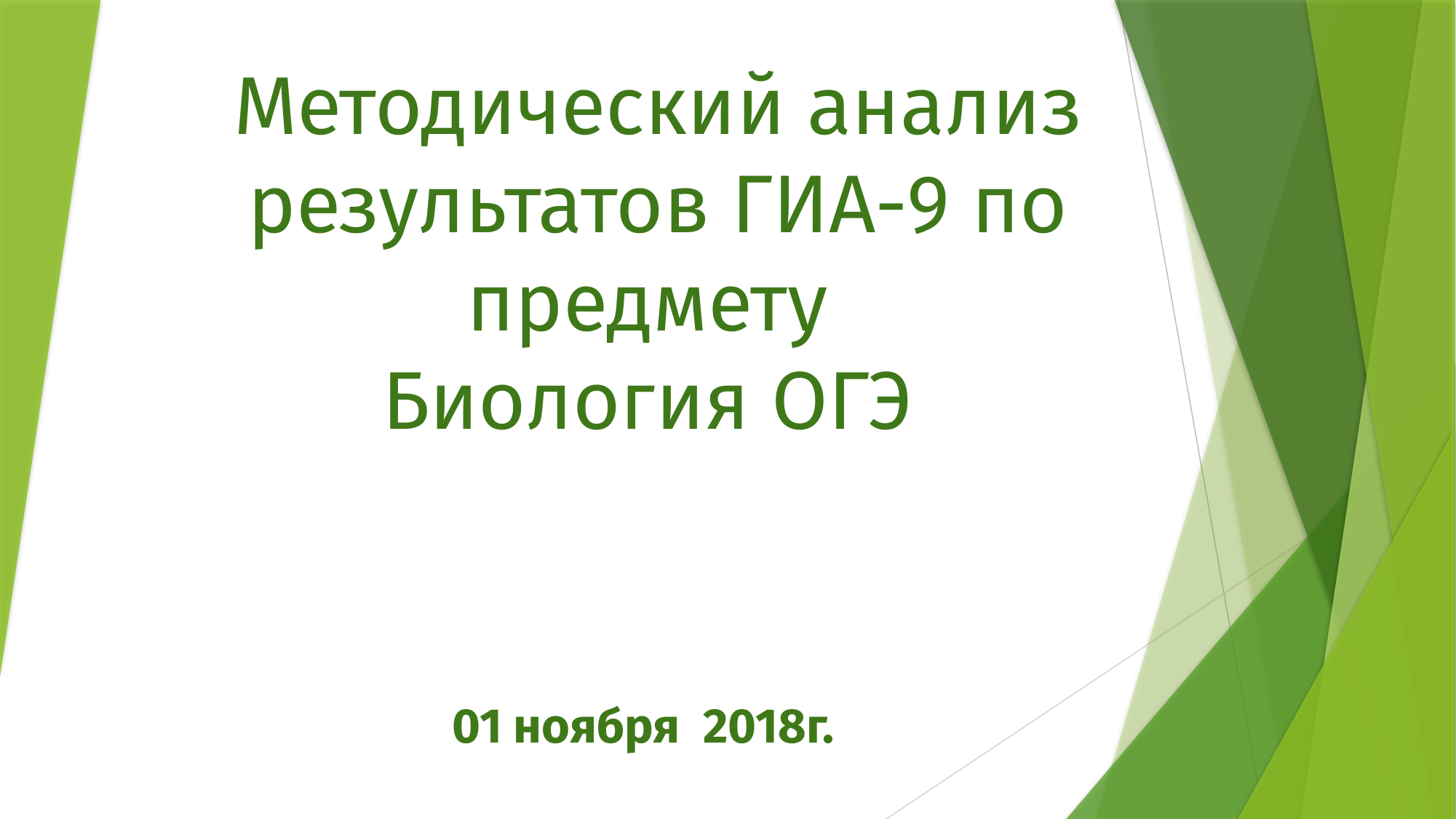

# Методический анализ результатов ГИА-9 по предмету Биология ОГЭ

01 ноября  2018г.